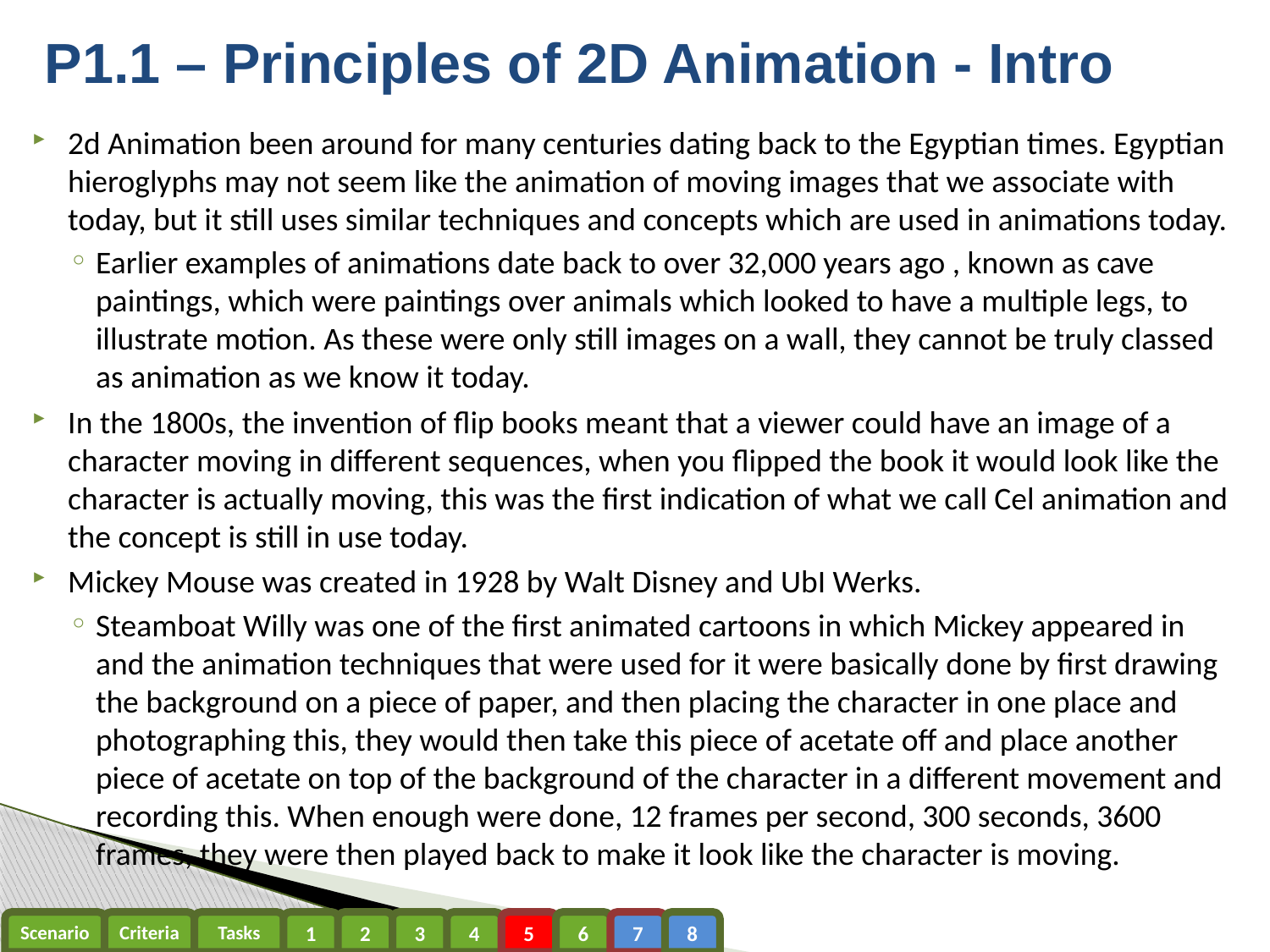

# P1.1 – Principles of 2D Animation - Intro
2d Animation been around for many centuries dating back to the Egyptian times. Egyptian hieroglyphs may not seem like the animation of moving images that we associate with today, but it still uses similar techniques and concepts which are used in animations today.
Earlier examples of animations date back to over 32,000 years ago , known as cave paintings, which were paintings over animals which looked to have a multiple legs, to illustrate motion. As these were only still images on a wall, they cannot be truly classed as animation as we know it today.
In the 1800s, the invention of flip books meant that a viewer could have an image of a character moving in different sequences, when you flipped the book it would look like the character is actually moving, this was the first indication of what we call Cel animation and the concept is still in use today.
Mickey Mouse was created in 1928 by Walt Disney and UbI Werks.
Steamboat Willy was one of the first animated cartoons in which Mickey appeared in and the animation techniques that were used for it were basically done by first drawing the background on a piece of paper, and then placing the character in one place and photographing this, they would then take this piece of acetate off and place another piece of acetate on top of the background of the character in a different movement and recording this. When enough were done, 12 frames per second, 300 seconds, 3600 frames, they were then played back to make it look like the character is moving.